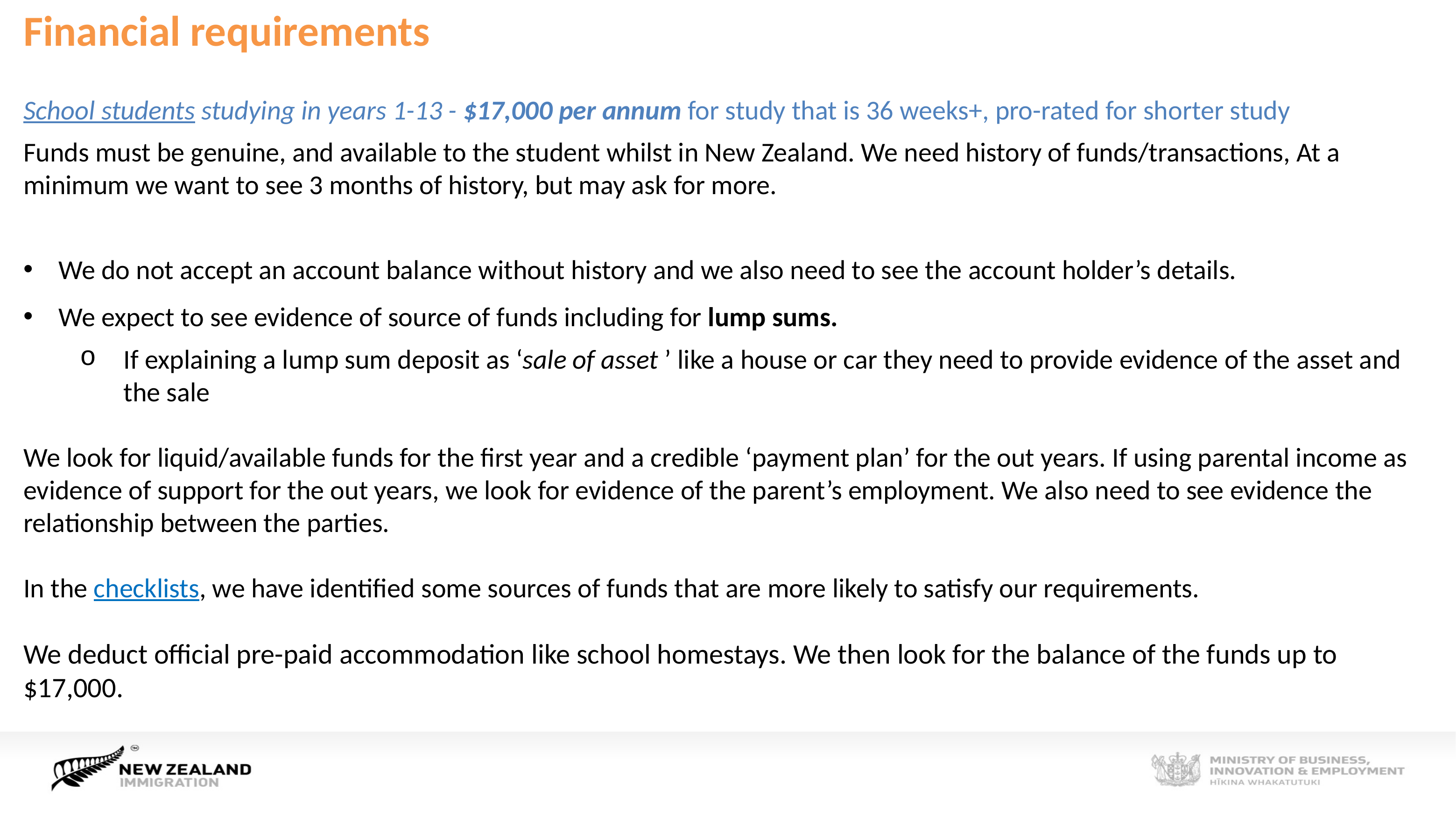

Financial requirements

School students studying in years 1-13 - $17,000 per annum for study that is 36 weeks+, pro-rated for shorter study
Funds must be genuine, and available to the student whilst in New Zealand. We need history of funds/transactions, At a minimum we want to see 3 months of history, but may ask for more.

We do not accept an account balance without history and we also need to see the account holder’s details.
We expect to see evidence of source of funds including for lump sums.
If explaining a lump sum deposit as ‘sale of asset ’ like a house or car they need to provide evidence of the asset and the sale

We look for liquid/available funds for the first year and a credible ‘payment plan’ for the out years. If using parental income as evidence of support for the out years, we look for evidence of the parent’s employment. We also need to see evidence the relationship between the parties.

In the checklists, we have identified some sources of funds that are more likely to satisfy our requirements.

We deduct official pre-paid accommodation like school homestays. We then look for the balance of the funds up to $17,000.